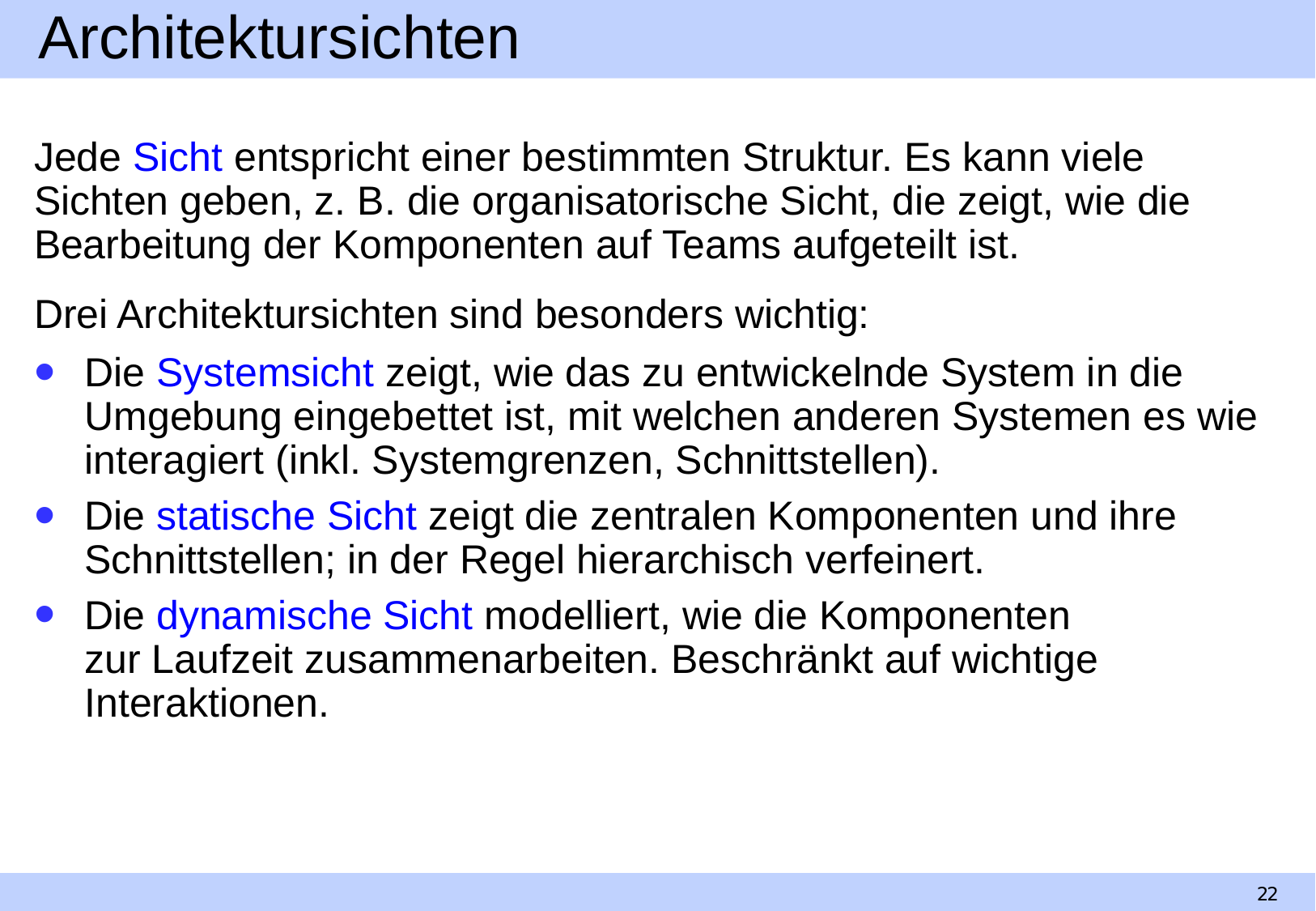

# Architektursichten
Jede Sicht entspricht einer bestimmten Struktur. Es kann viele Sichten geben, z. B. die organisatorische Sicht, die zeigt, wie die Bearbeitung der Komponenten auf Teams aufgeteilt ist.
Drei Architektursichten sind besonders wichtig:
Die Systemsicht zeigt, wie das zu entwickelnde System in die Umgebung eingebettet ist, mit welchen anderen Systemen es wie interagiert (inkl. Systemgrenzen, Schnittstellen).
Die statische Sicht zeigt die zentralen Komponenten und ihre Schnittstellen; in der Regel hierarchisch verfeinert.
Die dynamische Sicht modelliert, wie die Komponenten
zur Laufzeit zusammenarbeiten. Beschränkt auf wichtige Interaktionen.
22